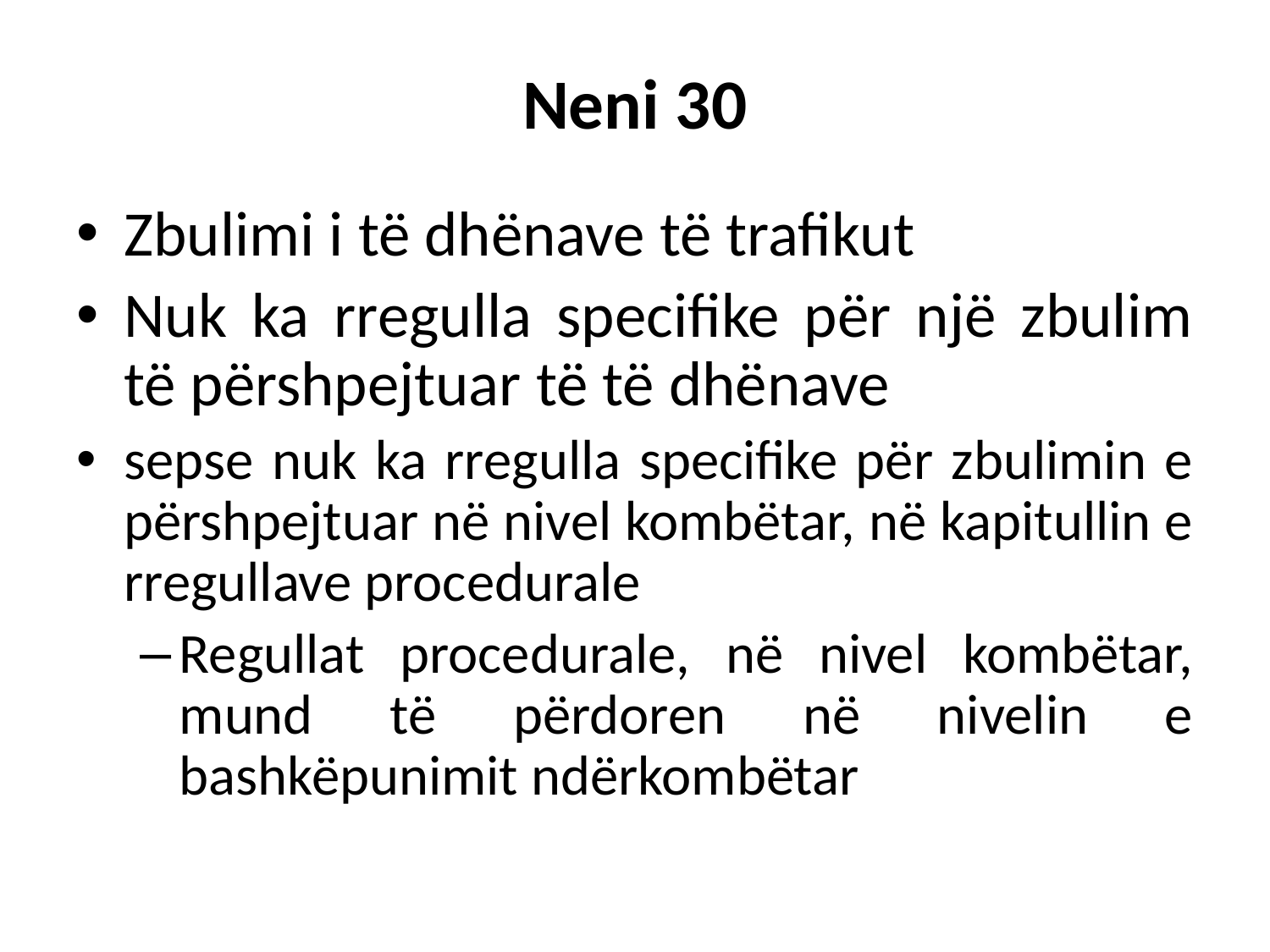

Neni 30
Zbulimi i të dhënave të trafikut
Nuk ka rregulla specifike për një zbulim të përshpejtuar të të dhënave
sepse nuk ka rregulla specifike për zbulimin e përshpejtuar në nivel kombëtar, në kapitullin e rregullave procedurale
Regullat procedurale, në nivel kombëtar, mund të përdoren në nivelin e bashkëpunimit ndërkombëtar